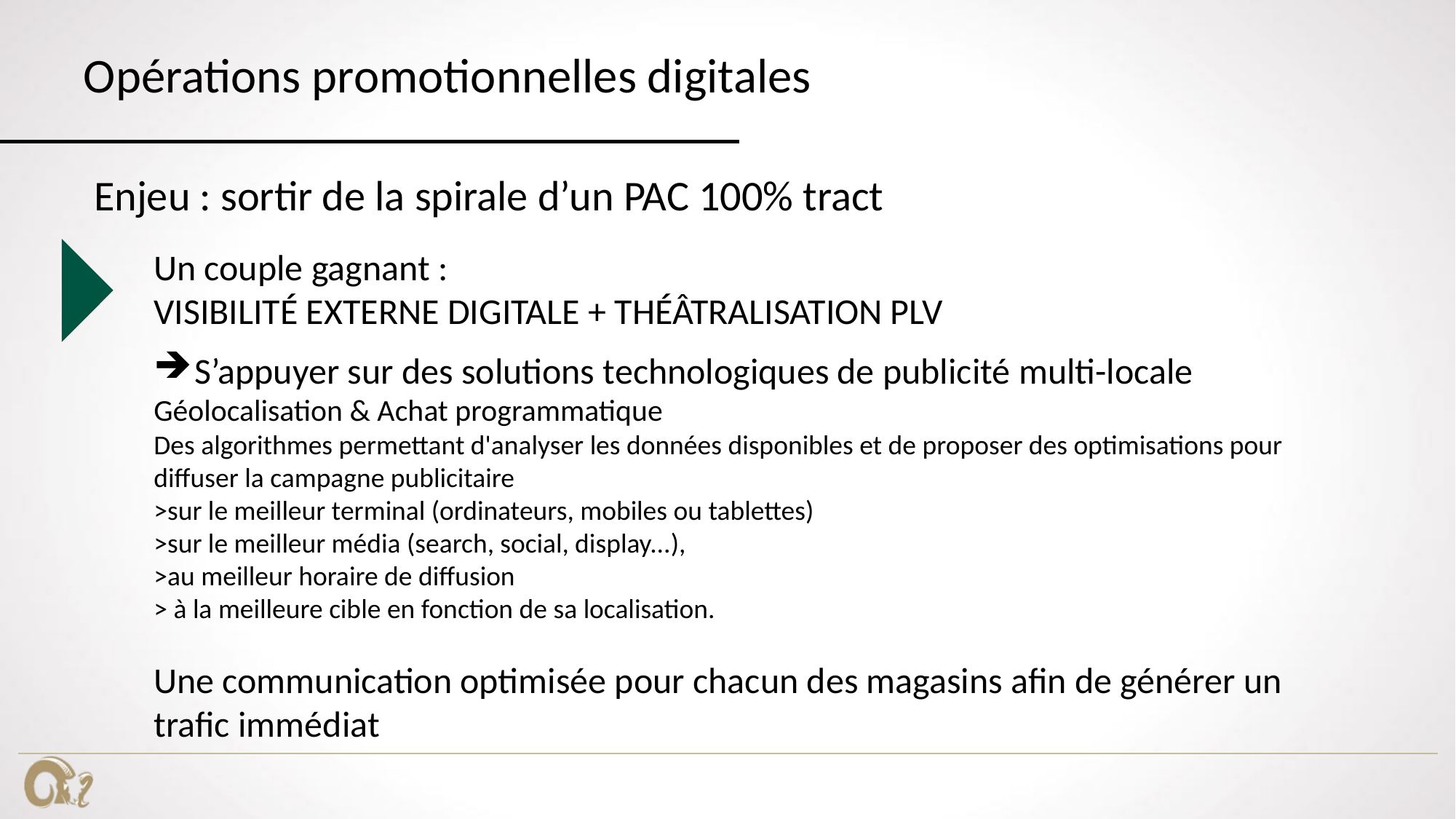

# Opérations promotionnelles digitales
Enjeu : sortir de la spirale d’un PAC 100% tract
Un couple gagnant :
VISIBILITÉ EXTERNE DIGITALE + THÉÂTRALISATION PLV

S’appuyer sur des solutions technologiques de publicité multi-locale
Géolocalisation & Achat programmatique
Des algorithmes permettant d'analyser les données disponibles et de proposer des optimisations pour diffuser la campagne publicitaire
>sur le meilleur terminal (ordinateurs, mobiles ou tablettes)
>sur le meilleur média (search, social, display...),
>au meilleur horaire de diffusion
> à la meilleure cible en fonction de sa localisation.

Une communication optimisée pour chacun des magasins afin de générer un  trafic immédiat